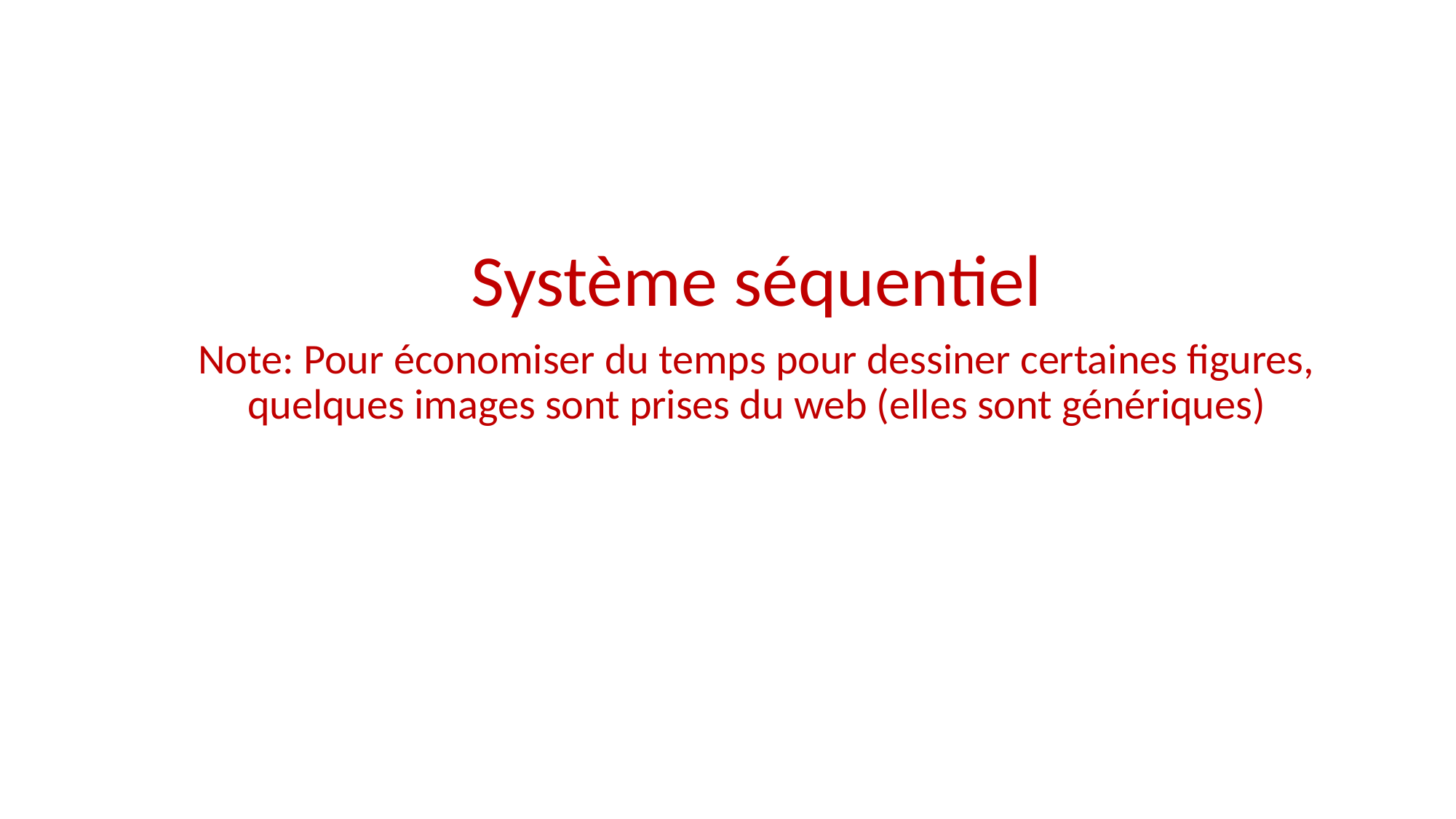

#
Système séquentiel
Note: Pour économiser du temps pour dessiner certaines figures, quelques images sont prises du web (elles sont génériques)